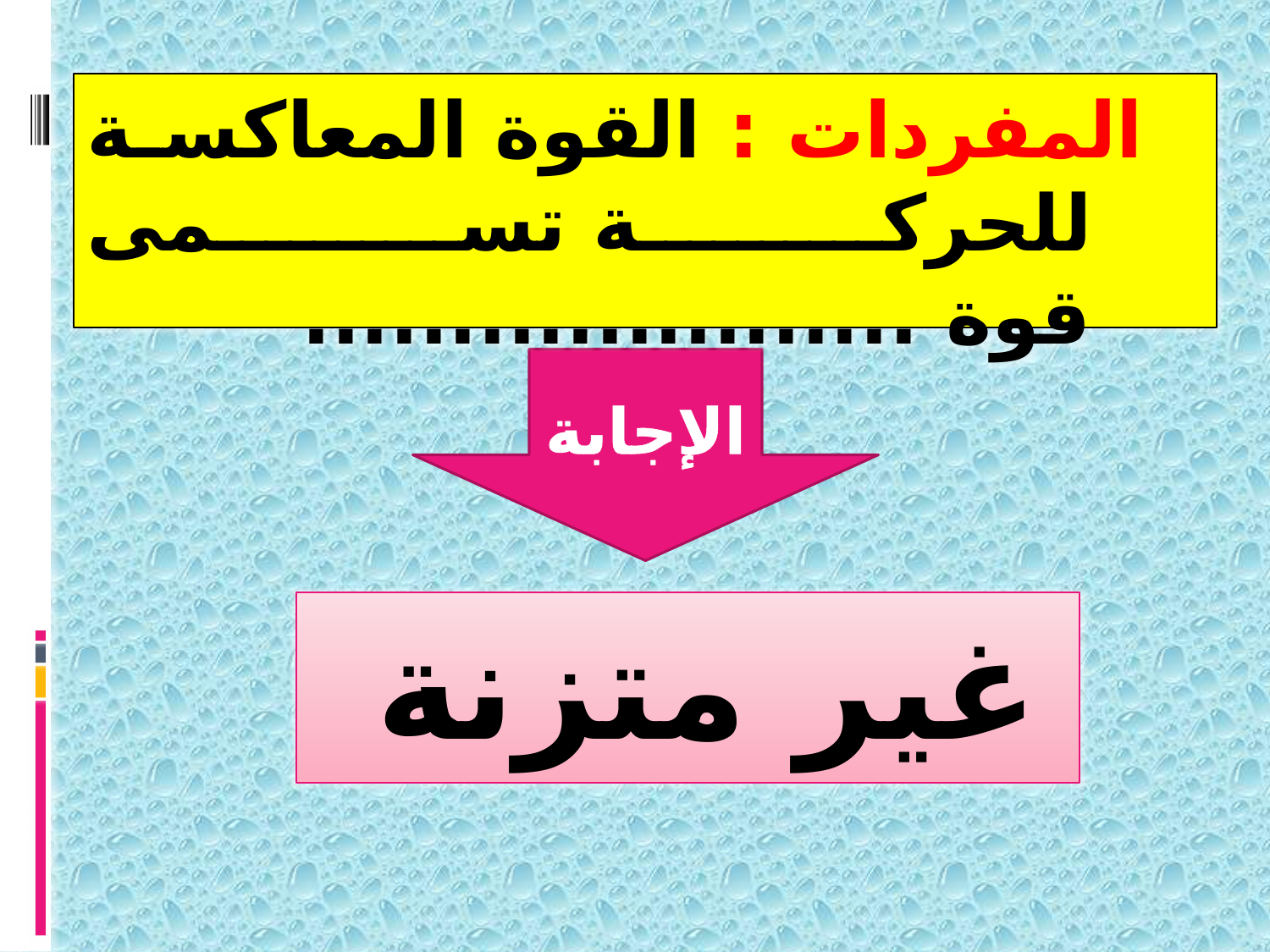

المفردات : القوة المعاكسة للحركة تسمى قوة .....................
الإجابة
غير متزنة